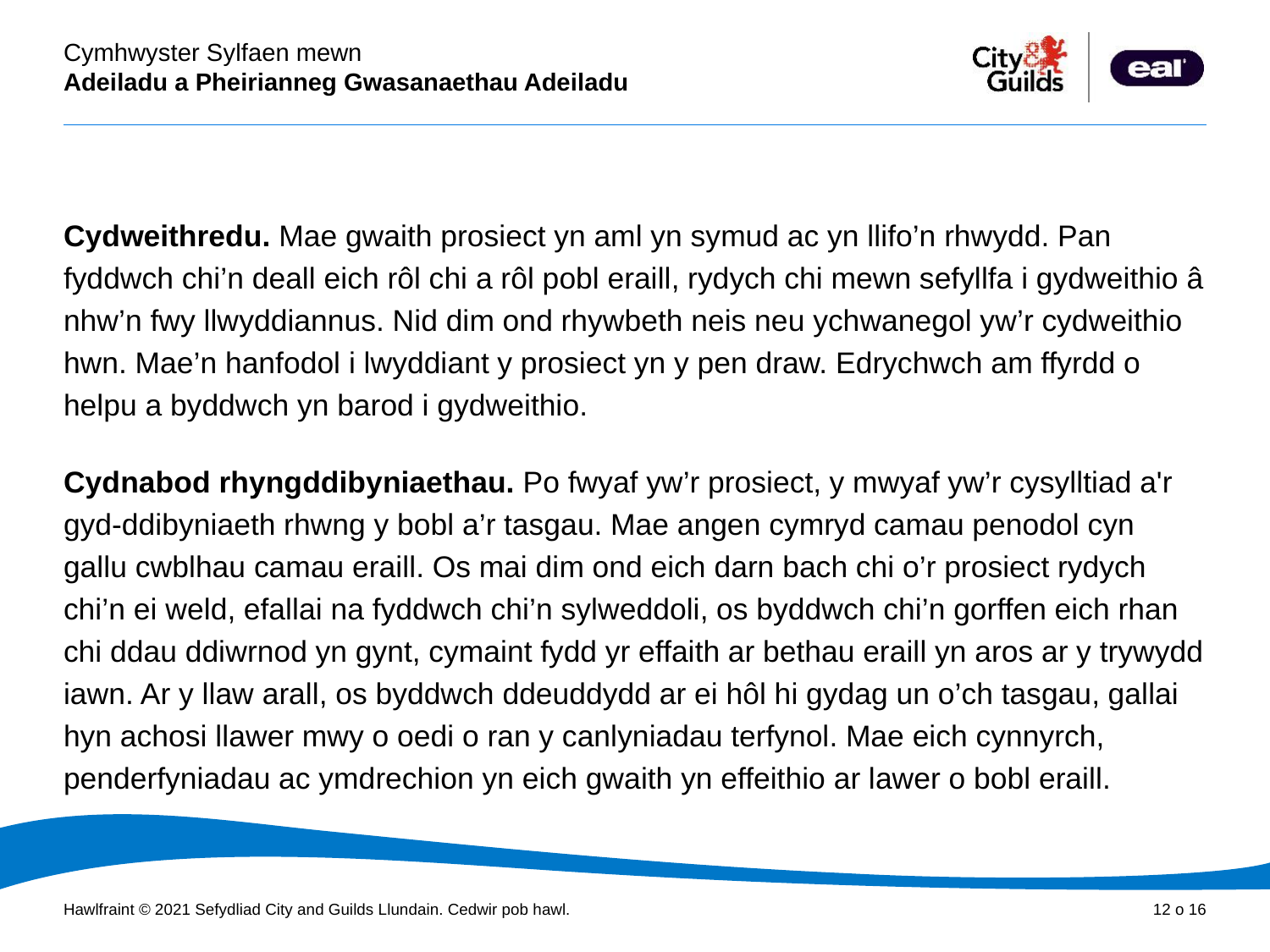

Cydweithredu. Mae gwaith prosiect yn aml yn symud ac yn llifo’n rhwydd. Pan fyddwch chi’n deall eich rôl chi a rôl pobl eraill, rydych chi mewn sefyllfa i gydweithio â nhw’n fwy llwyddiannus. Nid dim ond rhywbeth neis neu ychwanegol yw’r cydweithio hwn. Mae’n hanfodol i lwyddiant y prosiect yn y pen draw. Edrychwch am ffyrdd o helpu a byddwch yn barod i gydweithio.
Cydnabod rhyngddibyniaethau. Po fwyaf yw’r prosiect, y mwyaf yw’r cysylltiad a'r gyd-ddibyniaeth rhwng y bobl a’r tasgau. Mae angen cymryd camau penodol cyn gallu cwblhau camau eraill. Os mai dim ond eich darn bach chi o’r prosiect rydych chi’n ei weld, efallai na fyddwch chi’n sylweddoli, os byddwch chi’n gorffen eich rhan chi ddau ddiwrnod yn gynt, cymaint fydd yr effaith ar bethau eraill yn aros ar y trywydd iawn. Ar y llaw arall, os byddwch ddeuddydd ar ei hôl hi gydag un o’ch tasgau, gallai hyn achosi llawer mwy o oedi o ran y canlyniadau terfynol. Mae eich cynnyrch, penderfyniadau ac ymdrechion yn eich gwaith yn effeithio ar lawer o bobl eraill.